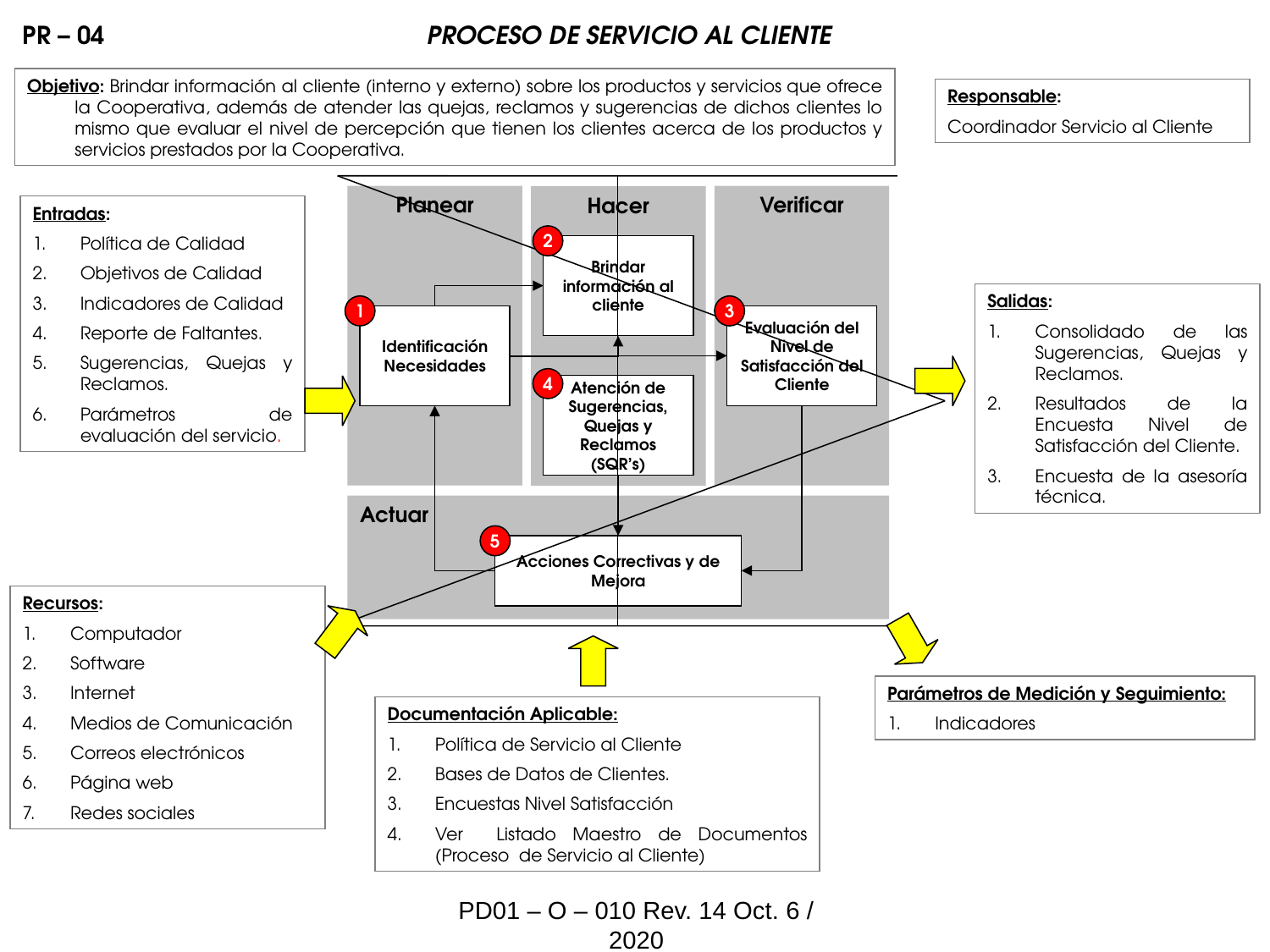

PR – 04
PROCESO DE SERVICIO AL CLIENTE
Objetivo: Brindar información al cliente (interno y externo) sobre los productos y servicios que ofrece la Cooperativa, además de atender las quejas, reclamos y sugerencias de dichos clientes lo mismo que evaluar el nivel de percepción que tienen los clientes acerca de los productos y servicios prestados por la Cooperativa.
Responsable:
Coordinador Servicio al Cliente

Planear
Verificar
Hacer
Entradas:
Política de Calidad
Objetivos de Calidad
Indicadores de Calidad
Reporte de Faltantes.
Sugerencias, Quejas y Reclamos.
Parámetros de evaluación del servicio.
2
Brindar información al cliente
Salidas:
Consolidado de las Sugerencias, Quejas y Reclamos.
Resultados de la Encuesta Nivel de Satisfacción del Cliente.
Encuesta de la asesoría técnica.
1
3
Identificación
Necesidades
Evaluación del Nivel de Satisfacción del Cliente

4
Atención de Sugerencias, Quejas y Reclamos (SQR’s)

Actuar
5
Acciones Correctivas y de Mejora
Recursos:
Computador
Software
Internet
Medios de Comunicación
Correos electrónicos
Página web
Redes sociales

Parámetros de Medición y Seguimiento:
Indicadores
Documentación Aplicable:
Política de Servicio al Cliente
Bases de Datos de Clientes.
Encuestas Nivel Satisfacción
Ver  Listado Maestro de Documentos (Proceso  de Servicio al Cliente)
PD01 – O – 010 Rev. 14 Oct. 6 / 2020